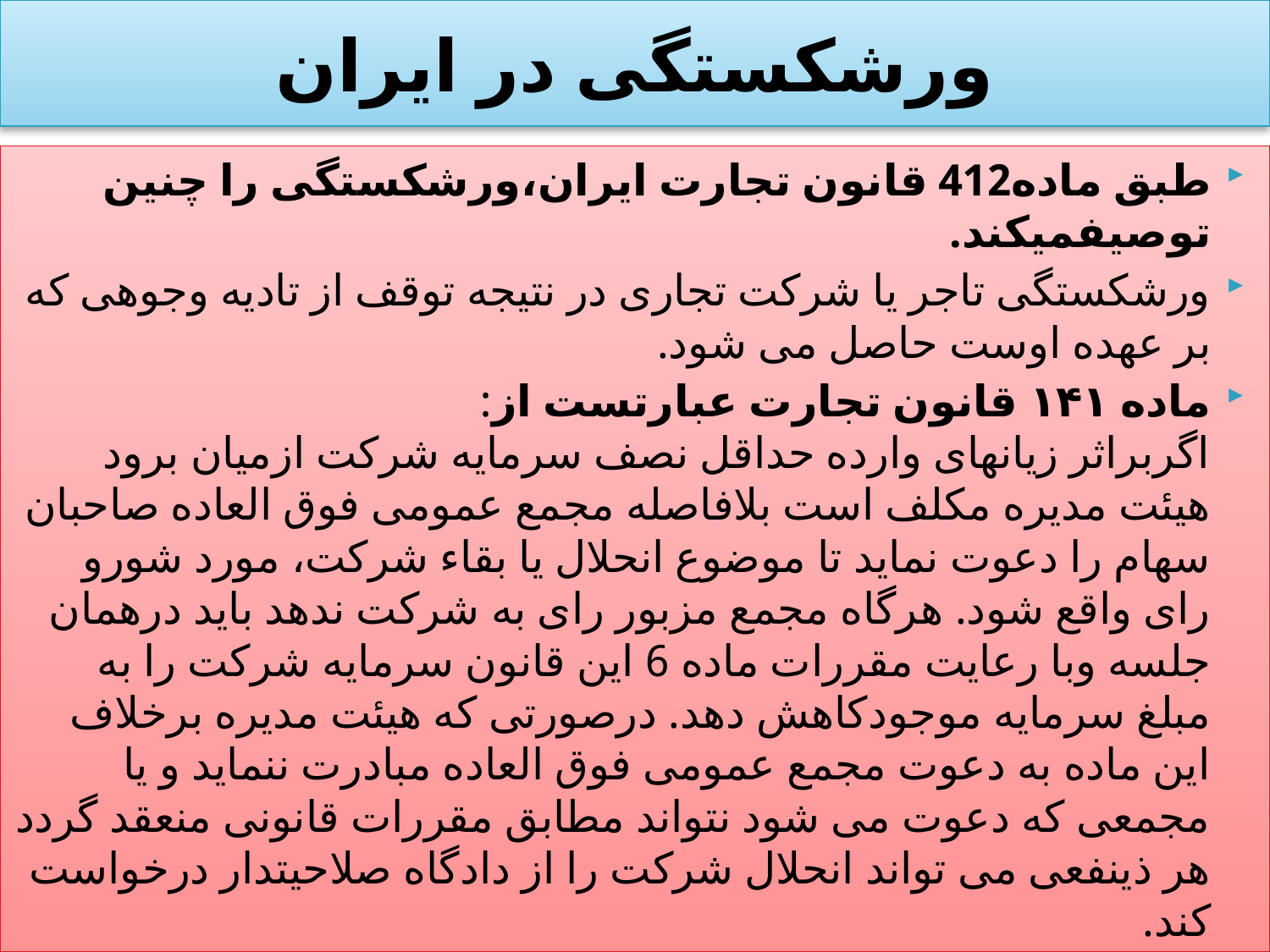

# ورشکستگی در ایران
طبق ماده412 قانون تجارت ایران،ورشکستگی را چنین توصیفمیکند.
ورشکستگی تاجر یا شرکت تجاری در نتیجه توقف از تادیه وجوهی که بر عهده اوست حاصل می شود.
ماده ۱۴۱ قانون تجارت عبارتست از:
اگربراثر زیانهای وارده حداقل نصف سرمایه شرکت ازمیان برود هیئت مدیره مکلف است بلافاصله مجمع عمومی فوق العاده صاحبان سهام را دعوت نماید تا موضوع انحلال یا بقاء شرکت، مورد شورو رای واقع شود. هرگاه مجمع مزبور رای به شرکت ندهد باید درهمان جلسه وبا رعایت مقررات ماده 6 این قانون سرمایه شرکت را به مبلغ سرمایه موجودکاهش دهد. درصورتی که هیئت مدیره برخلاف این ماده به دعوت مجمع عمومی فوق العاده مبادرت ننماید و یا مجمعی که دعوت می شود نتواند مطابق مقررات قانونی منعقد گردد هر ذینفعی می تواند انحلال شرکت را از دادگاه صلاحیتدار درخواست کند.